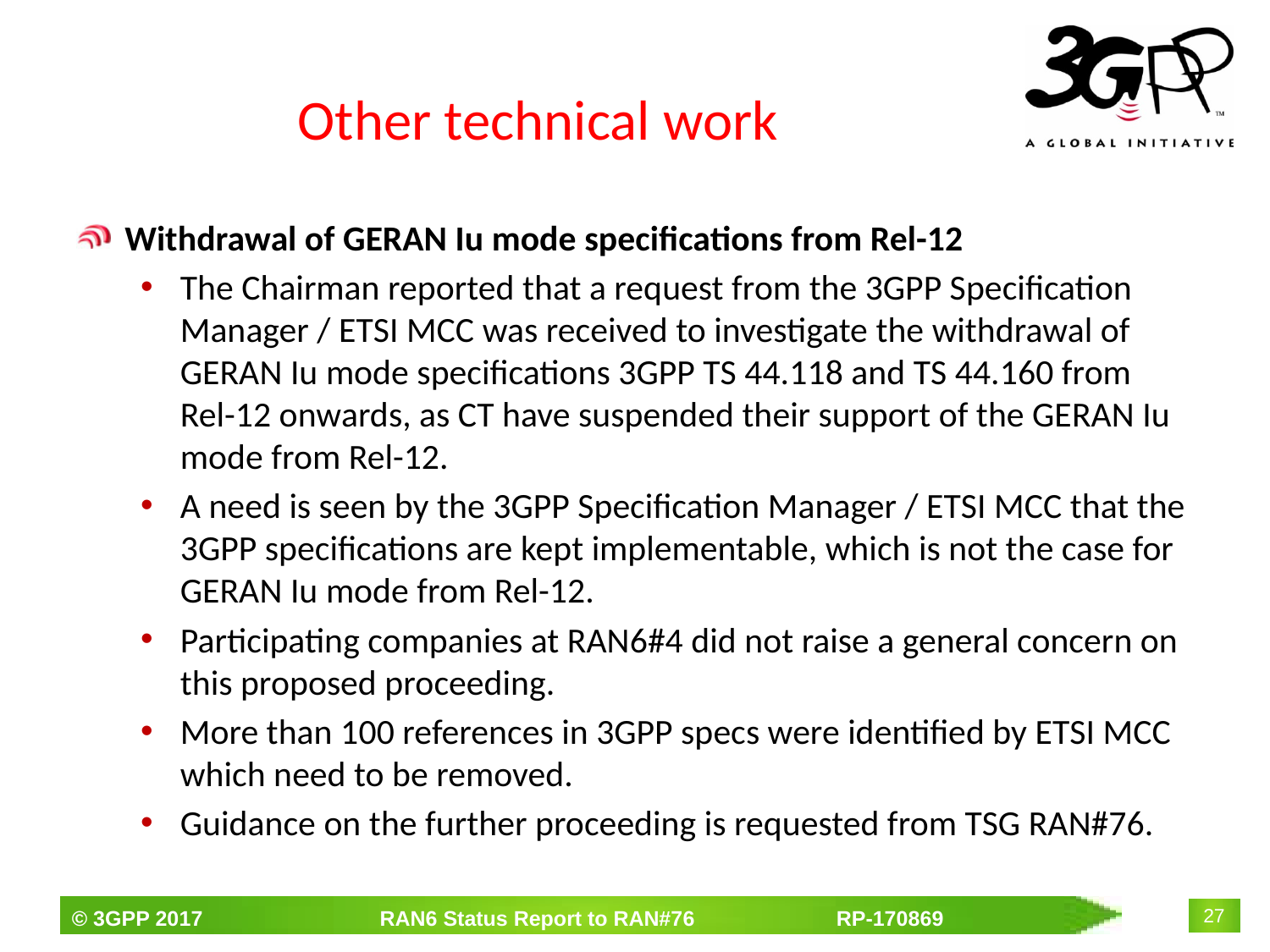

# Other technical work
Withdrawal of GERAN Iu mode specifications from Rel-12
The Chairman reported that a request from the 3GPP Specification Manager / ETSI MCC was received to investigate the withdrawal of GERAN Iu mode specifications 3GPP TS 44.118 and TS 44.160 from Rel-12 onwards, as CT have suspended their support of the GERAN Iu mode from Rel-12.
A need is seen by the 3GPP Specification Manager / ETSI MCC that the 3GPP specifications are kept implementable, which is not the case for GERAN Iu mode from Rel-12.
Participating companies at RAN6#4 did not raise a general concern on this proposed proceeding.
More than 100 references in 3GPP specs were identified by ETSI MCC which need to be removed.
Guidance on the further proceeding is requested from TSG RAN#76.